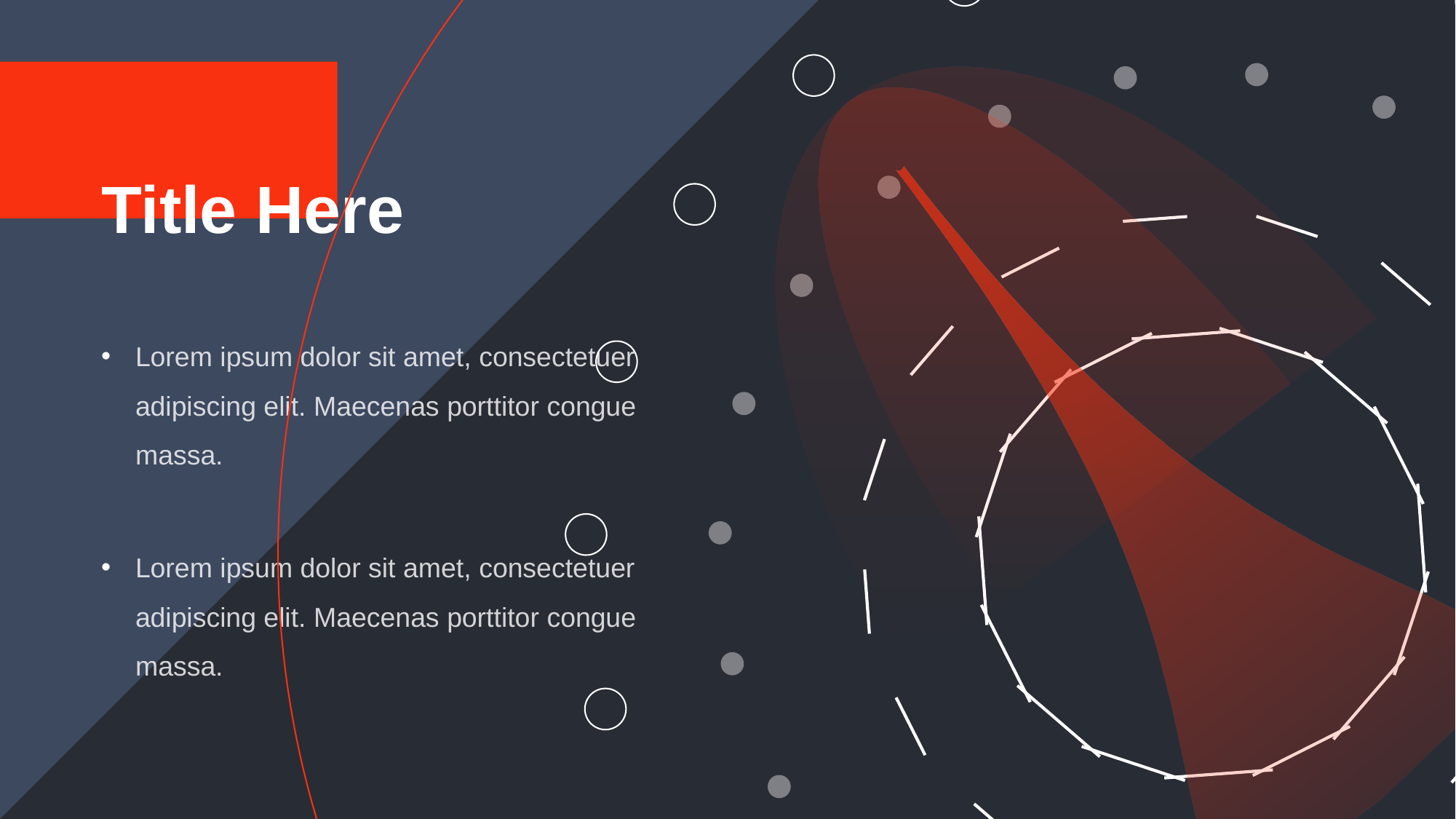

Title Here
Lorem ipsum dolor sit amet, consectetuer adipiscing elit. Maecenas porttitor congue massa.
Lorem ipsum dolor sit amet, consectetuer adipiscing elit. Maecenas porttitor congue massa.